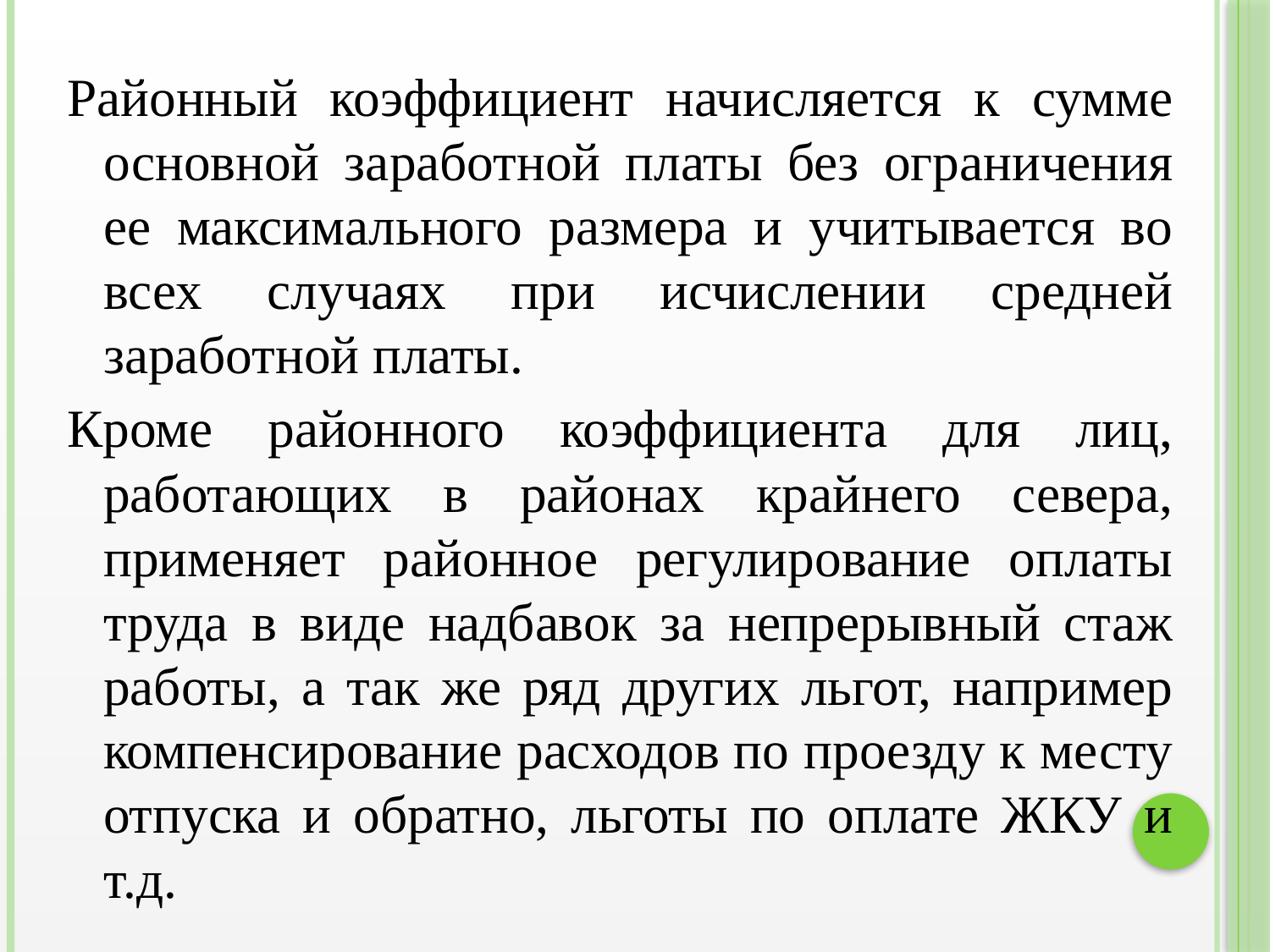

Районный коэффициент начисляется к сумме основной заработной платы без ограничения ее максимального размера и учитывается во всех случаях при исчислении средней заработной платы.
Кроме районного коэффициента для лиц, работающих в районах крайнего севера, применяет районное регулирование оплаты труда в виде надбавок за непрерывный стаж работы, а так же ряд других льгот, например компенсирование расходов по проезду к месту отпуска и обратно, льготы по оплате ЖКУ и т.д.